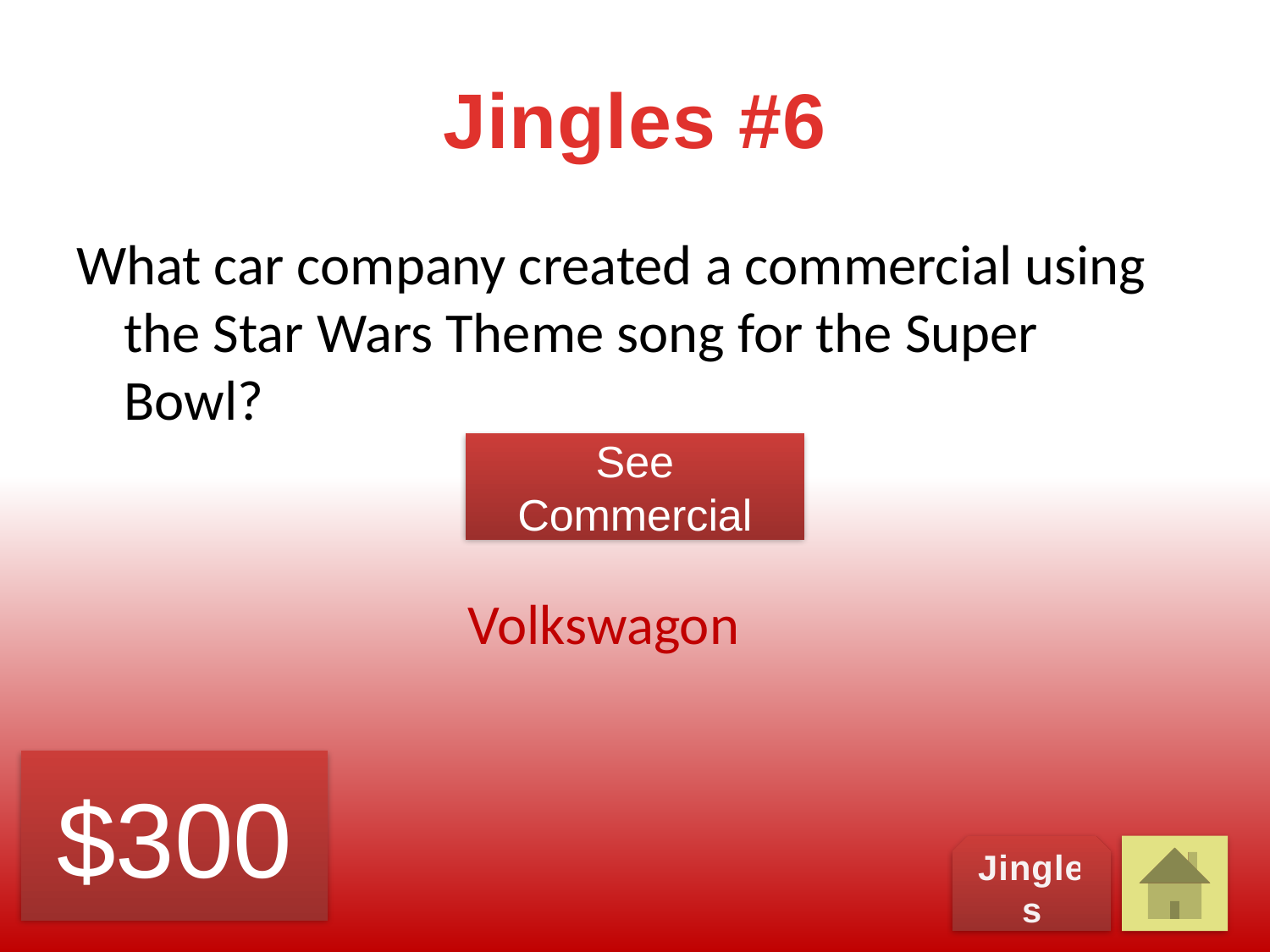

# Jingles #6
What car company created a commercial using the Star Wars Theme song for the Super Bowl?
See Commercial
Volkswagon
$300
Jingles